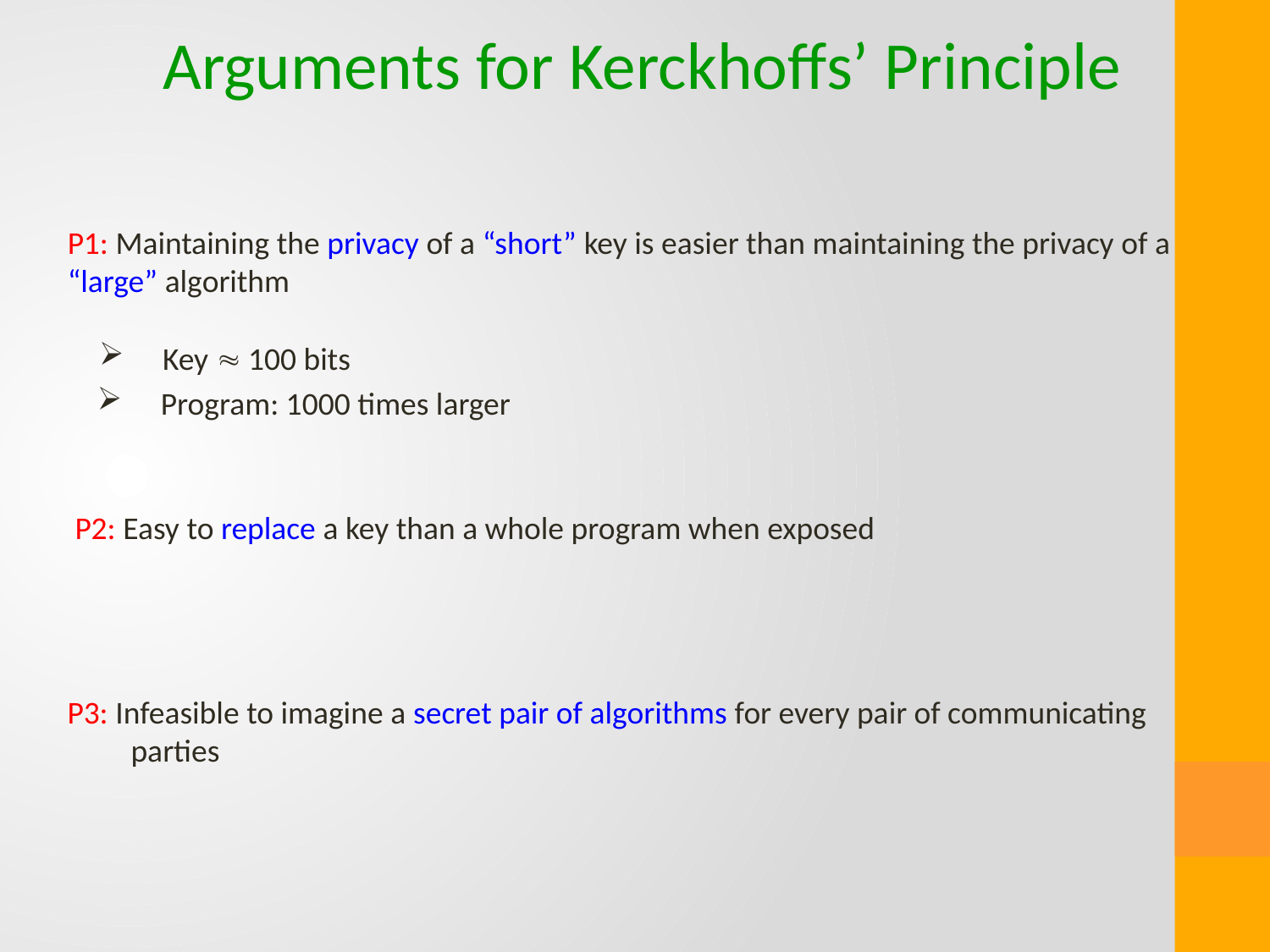

Arguments for Kerckhoffs’ Principle
P1: Maintaining the privacy of a “short” key is easier than maintaining the privacy of a “large” algorithm
Key ≈ 100 bits
Program: 1000 times larger
P2: Easy to replace a key than a whole program when exposed
P3: Infeasible to imagine a secret pair of algorithms for every pair of communicating parties